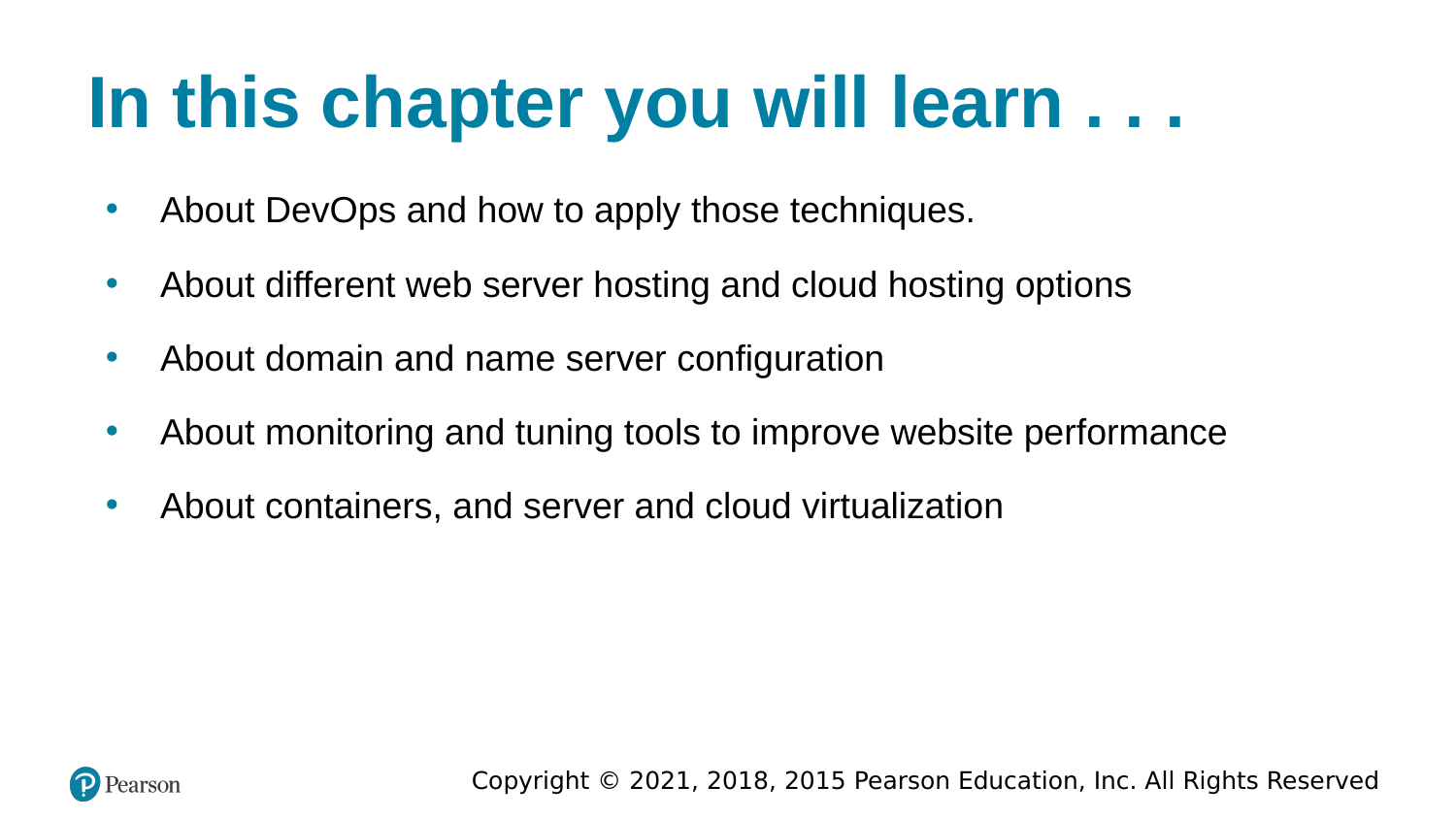

# In this chapter you will learn . . .
About DevOps and how to apply those techniques.
About different web server hosting and cloud hosting options
About domain and name server configuration
About monitoring and tuning tools to improve website performance
About containers, and server and cloud virtualization